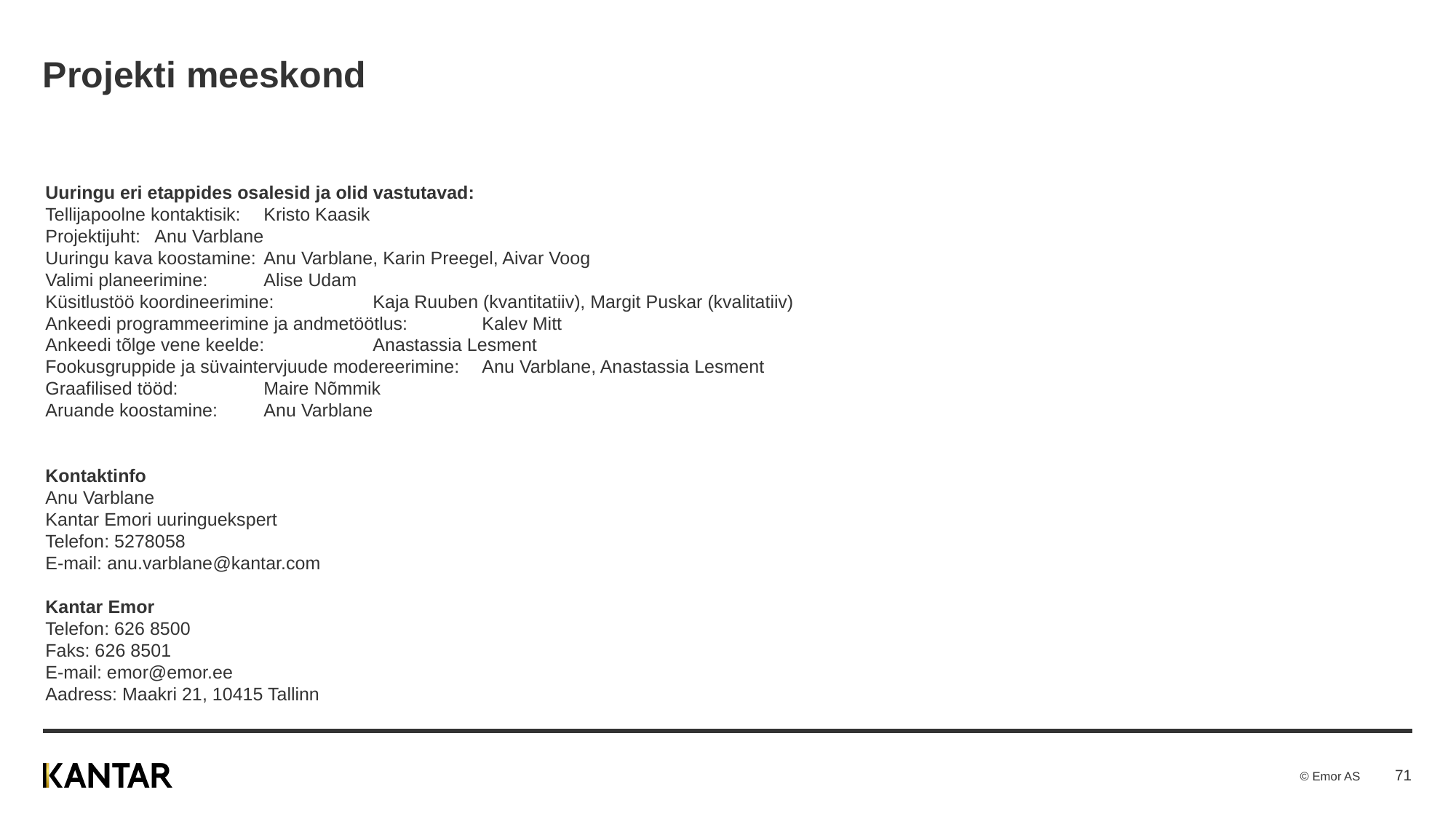

# Projekti meeskond
Uuringu eri etappides osalesid ja olid vastutavad:
Tellijapoolne kontaktisik:	Kristo Kaasik
Projektijuht:	Anu Varblane
Uuringu kava koostamine:	Anu Varblane, Karin Preegel, Aivar Voog
Valimi planeerimine:	Alise Udam
Küsitlustöö koordineerimine:	Kaja Ruuben (kvantitatiiv), Margit Puskar (kvalitatiiv)
Ankeedi programmeerimine ja andmetöötlus:	Kalev Mitt
Ankeedi tõlge vene keelde:	Anastassia Lesment
Fookusgruppide ja süvaintervjuude modereerimine:	Anu Varblane, Anastassia Lesment
Graafilised tööd:	Maire Nõmmik
Aruande koostamine:	Anu Varblane

Kontaktinfo
Anu Varblane
Kantar Emori uuringuekspert
Telefon: 5278058
E-mail: anu.varblane@kantar.com

Kantar Emor
Telefon: 626 8500
Faks: 626 8501
E-mail: emor@emor.ee
Aadress: Maakri 21, 10415 Tallinn

71